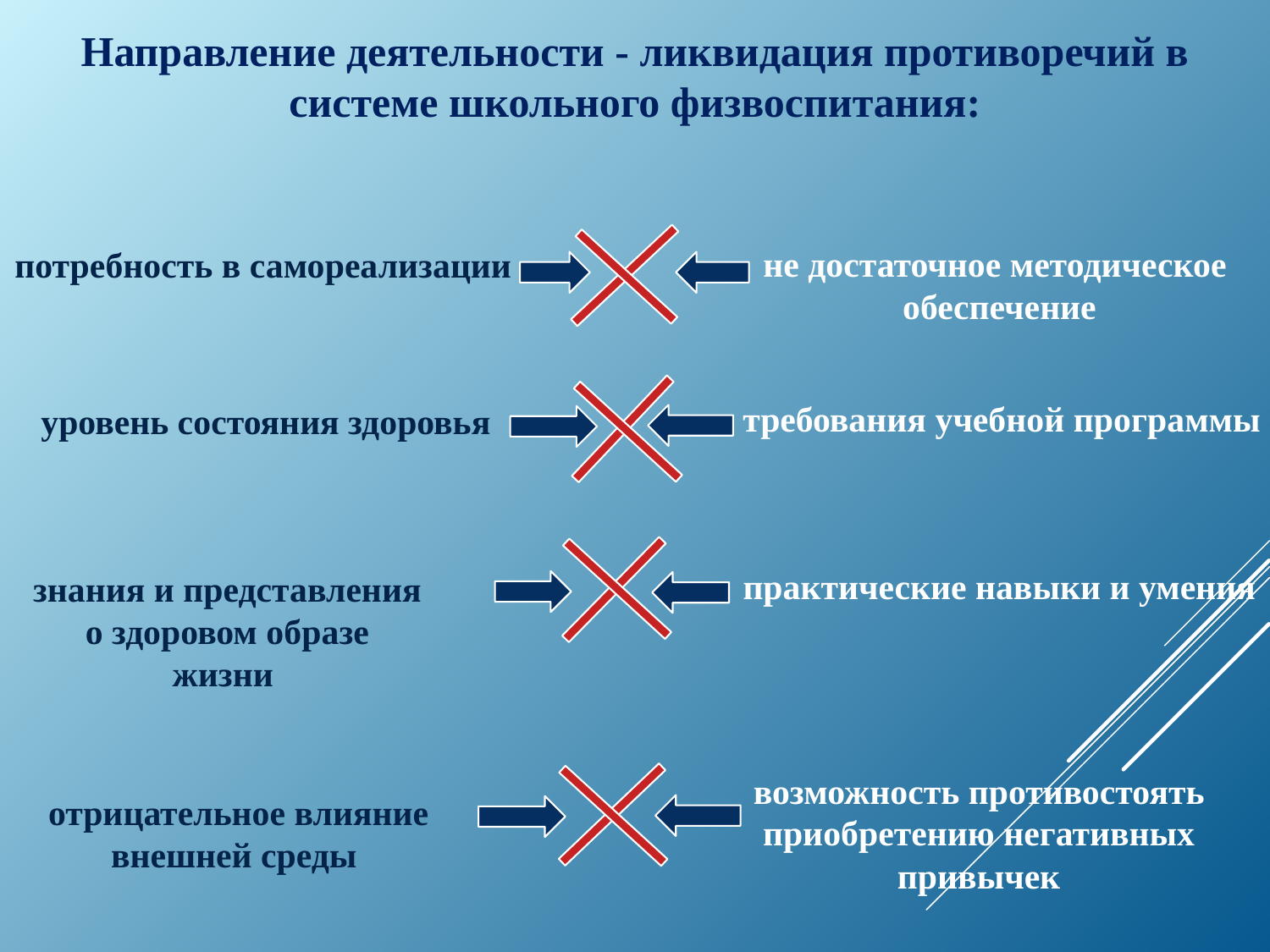

Направление деятельности - ликвидация противоречий в системе школьного физвоспитания:
не достаточное методическое
 обеспечение
потребность в самореализации

требования учебной программы
уровень состояния здоровья

практические навыки и умения
знания и представления о здоровом образе жизни

возможность противостоять приобретению негативных привычек
отрицательное влияние внешней среды